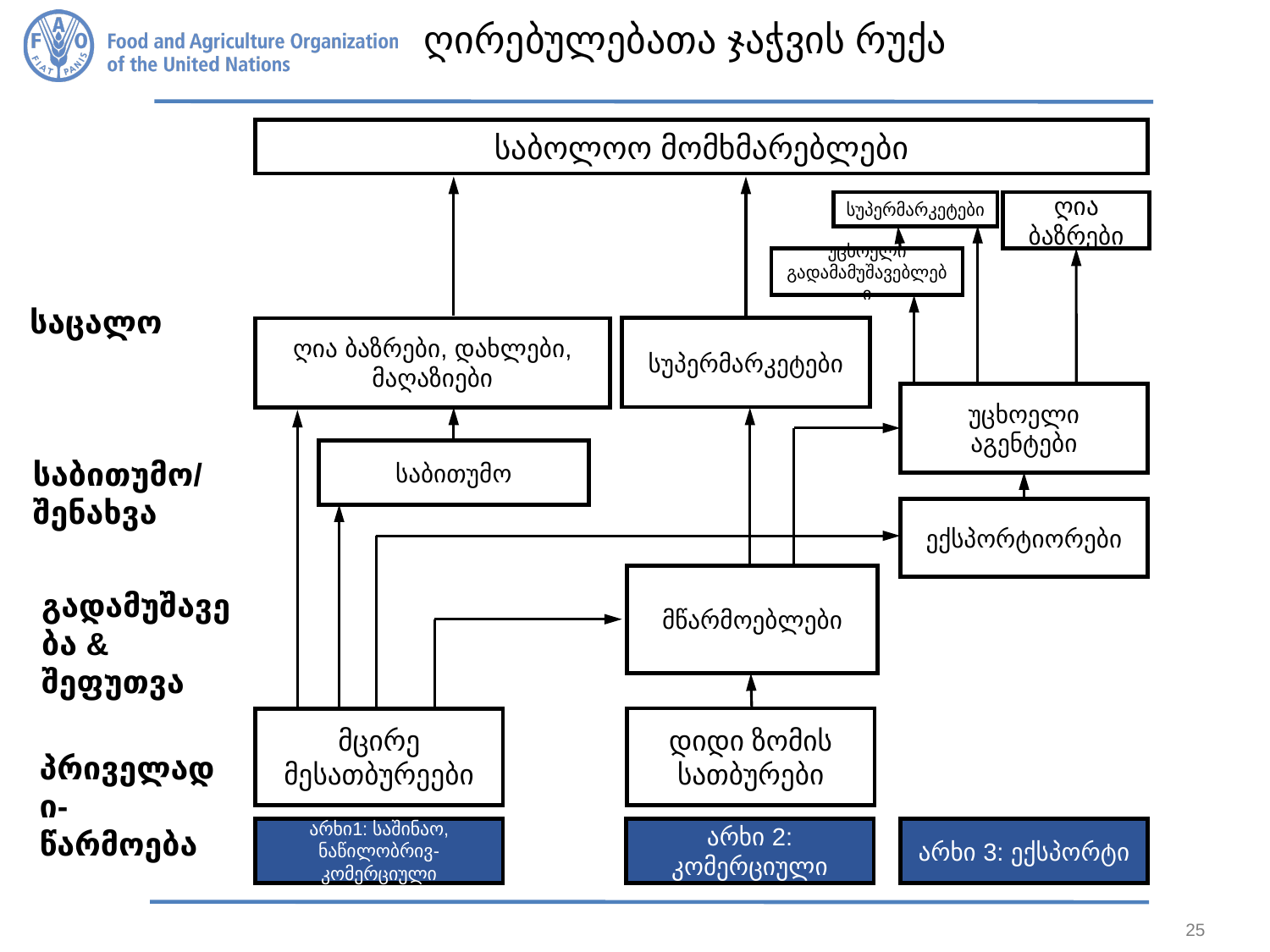

# ღირებულებათა ჯაჭვის რუქა
საბოლოო მომხმარებლები
სუპერმარკეტები
ღია ბაზრები
უცხოელი გადამამუშავებლები
საცალო
სუპერმარკეტები
ღია ბაზრები, დახლები, მაღაზიები
უცხოელი აგენტები
საბითუმო
საბითუმო/
შენახვა
ექსპორტიორები
მწარმოებლები
გადამუშავება & შეფუთვა
დიდი ზომის სათბურები
მცირე მესათბურეები
პრიველადი-წარმოება
არხი1: საშინაო, ნაწილობრივ-კომერციული
არხი 3: ექსპორტი
არხი 2: კომერციული
25